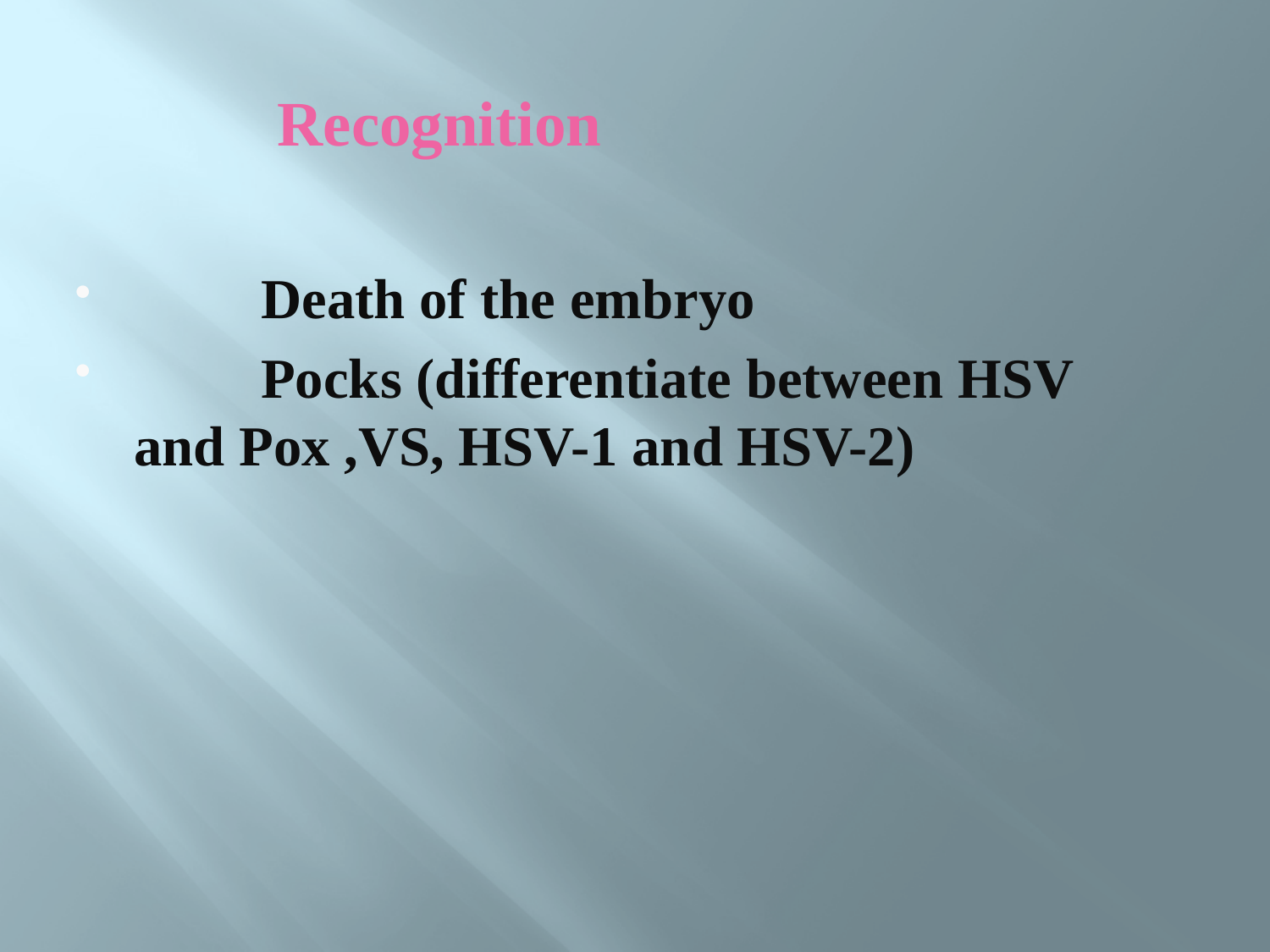

Recognition
	Death of the embryo
	Pocks (differentiate between HSV and Pox ,VS, HSV-1 and HSV-2)